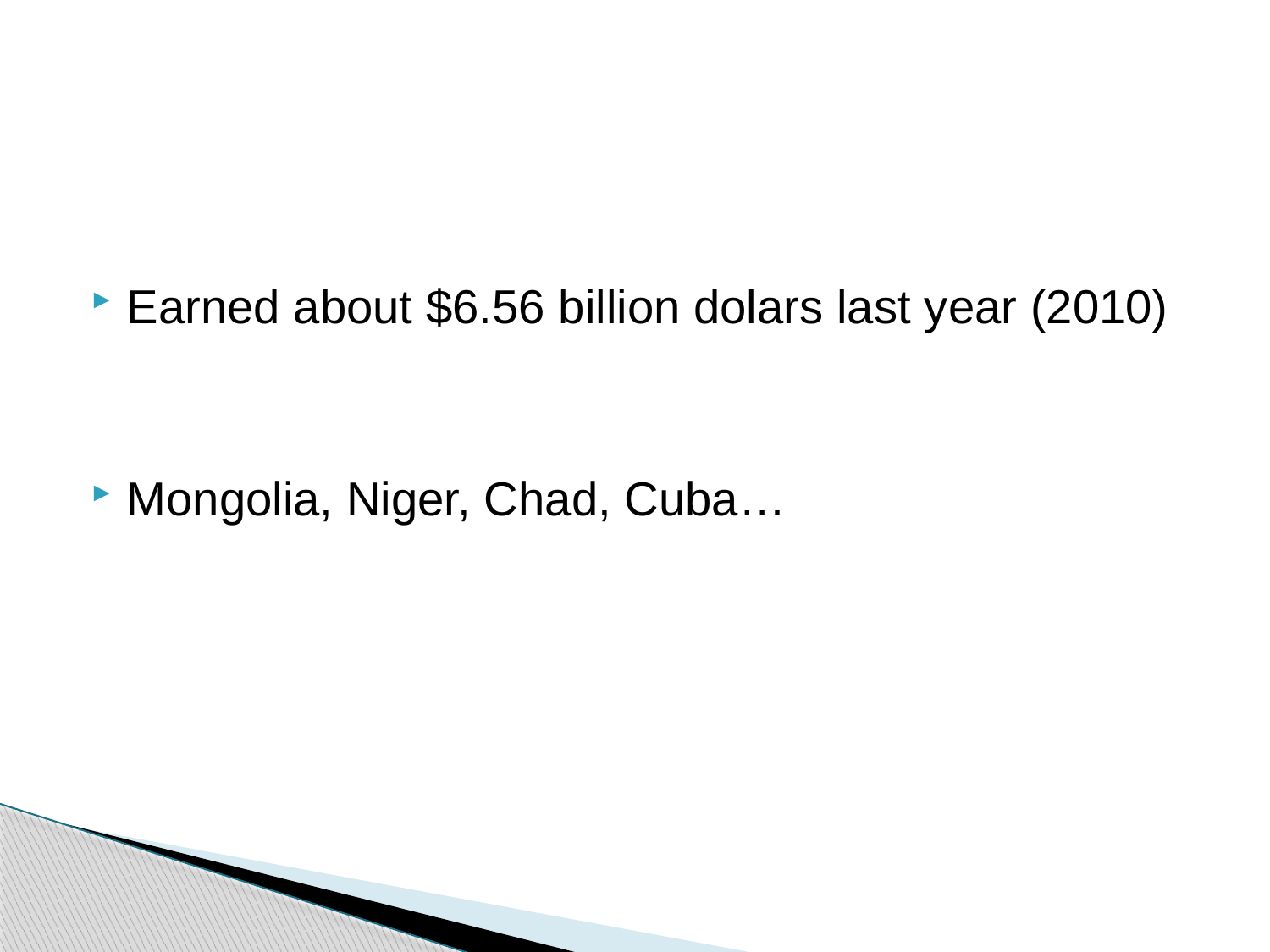

#

Earned about $6.56 billion dolars last year (2010)

Mongolia, Niger, Chad, Cuba…